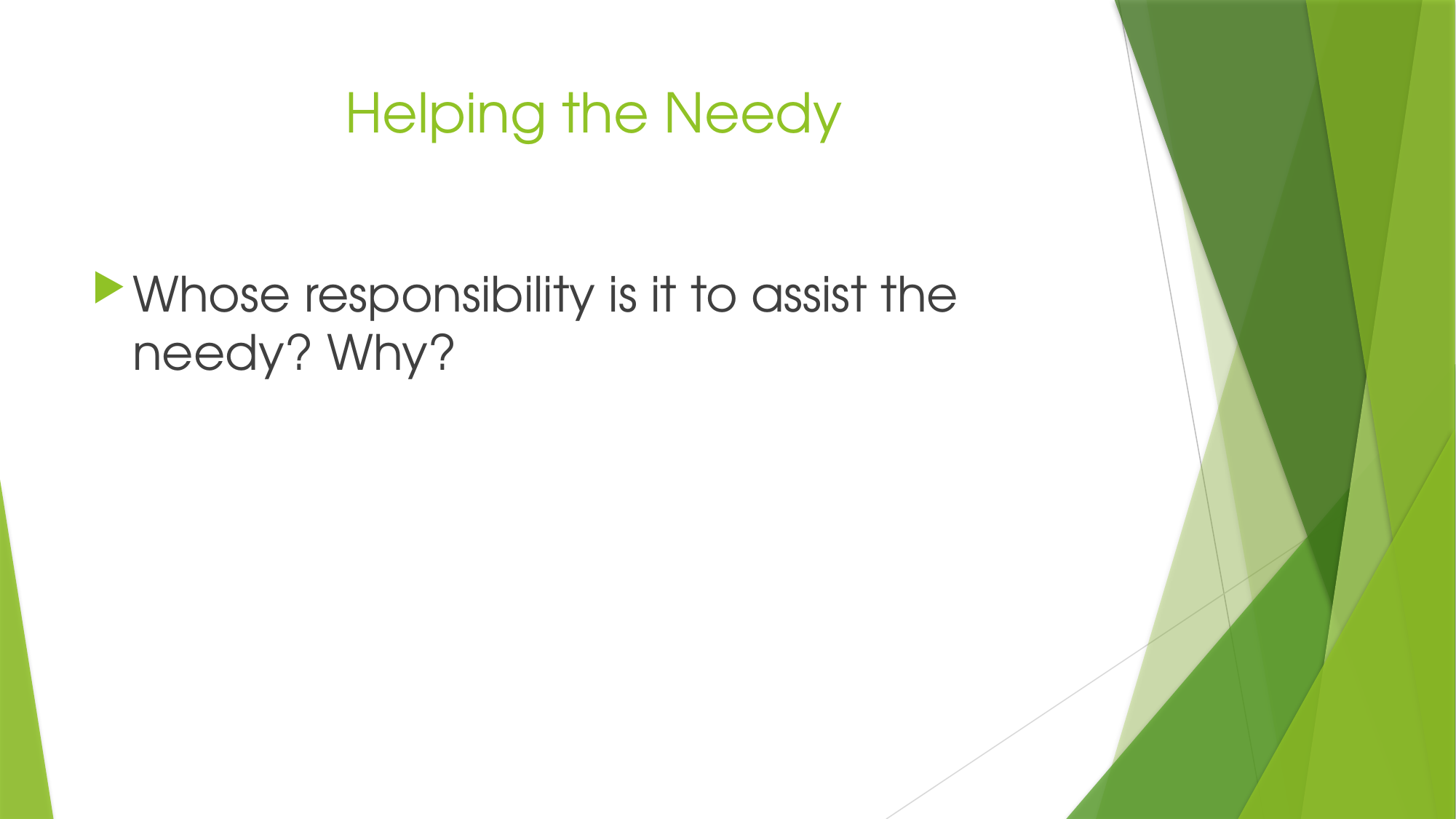

# Helping the Needy
Whose responsibility is it to assist the needy? Why?